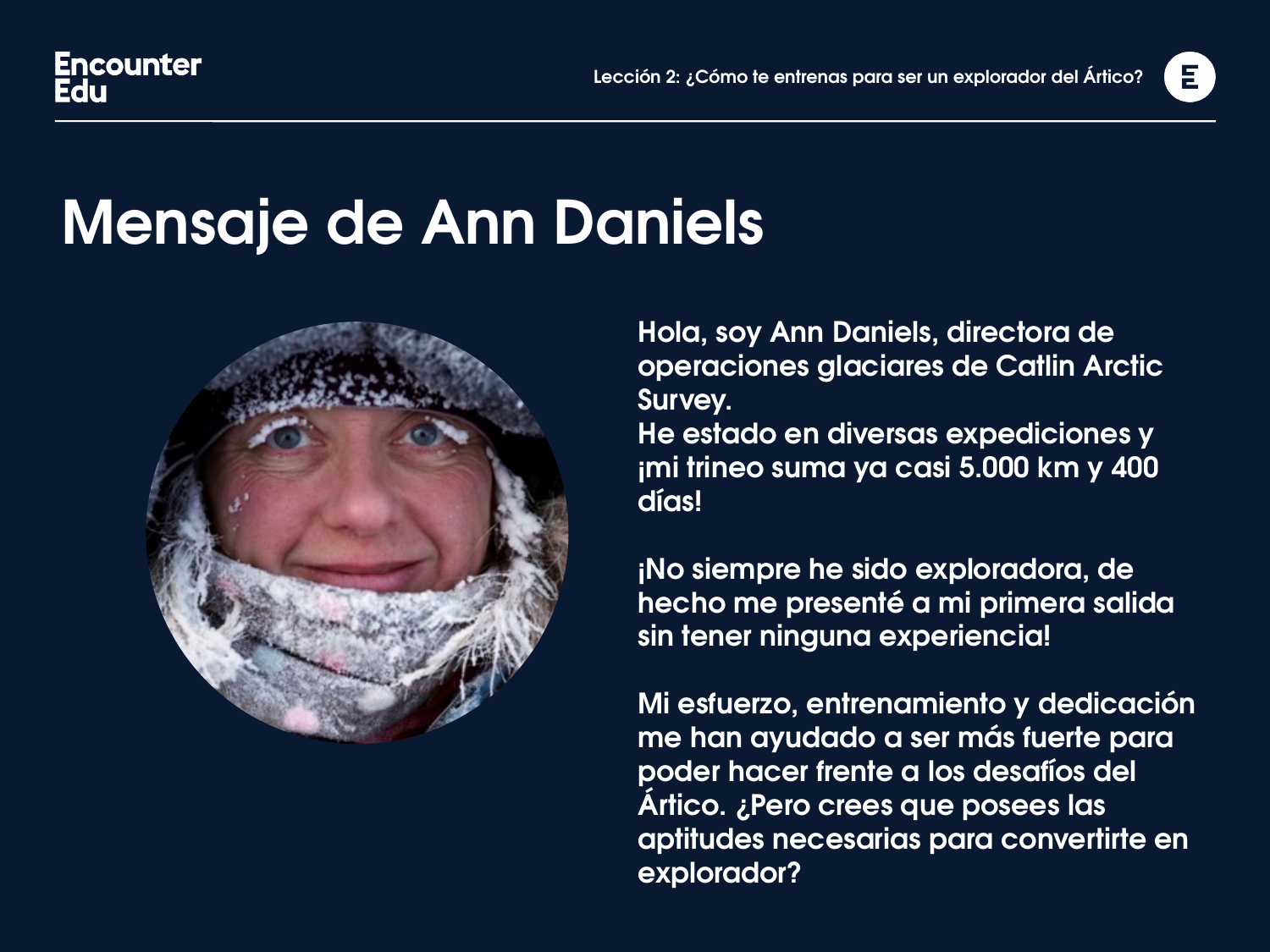

# Lección 2: ¿Cómo te entrenas para ser un explorador del Ártico?
Mensaje de Ann Daniels
Hola, soy Ann Daniels, directora de operaciones glaciares de Catlin Arctic Survey.
He estado en diversas expediciones y ¡mi trineo suma ya casi 5.000 km y 400 días!
¡No siempre he sido exploradora, de hecho me presenté a mi primera salida sin tener ninguna experiencia!
Mi esfuerzo, entrenamiento y dedicación me han ayudado a ser más fuerte para poder hacer frente a los desafíos del Ártico. ¿Pero crees que posees las aptitudes necesarias para convertirte en explorador?